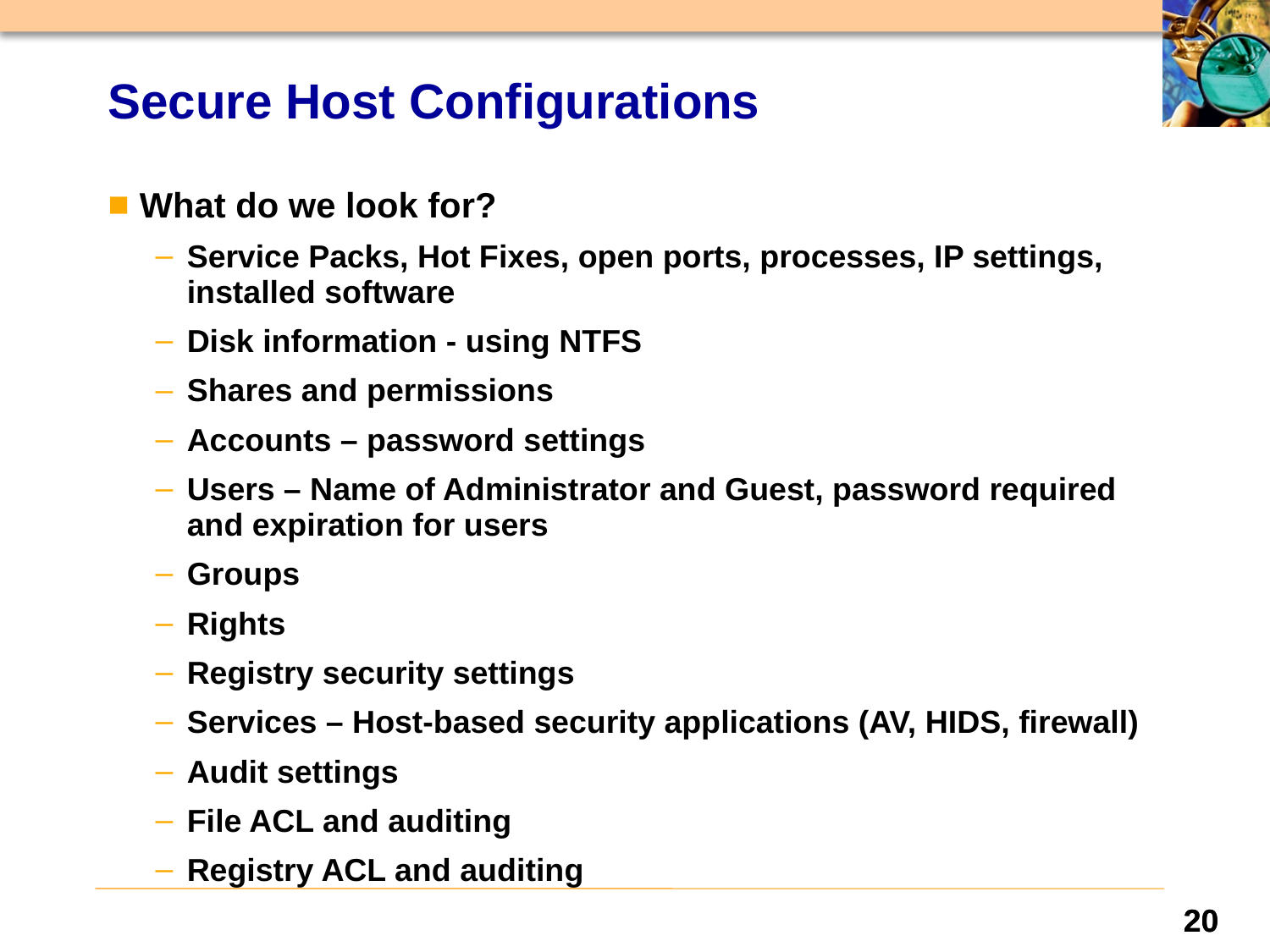

# Secure Host Configurations
What do we look for?
Service Packs, Hot Fixes, open ports, processes, IP settings, installed software
Disk information - using NTFS
Shares and permissions
Accounts – password settings
Users – Name of Administrator and Guest, password required and expiration for users
Groups
Rights
Registry security settings
Services – Host-based security applications (AV, HIDS, firewall)
Audit settings
File ACL and auditing
Registry ACL and auditing
20